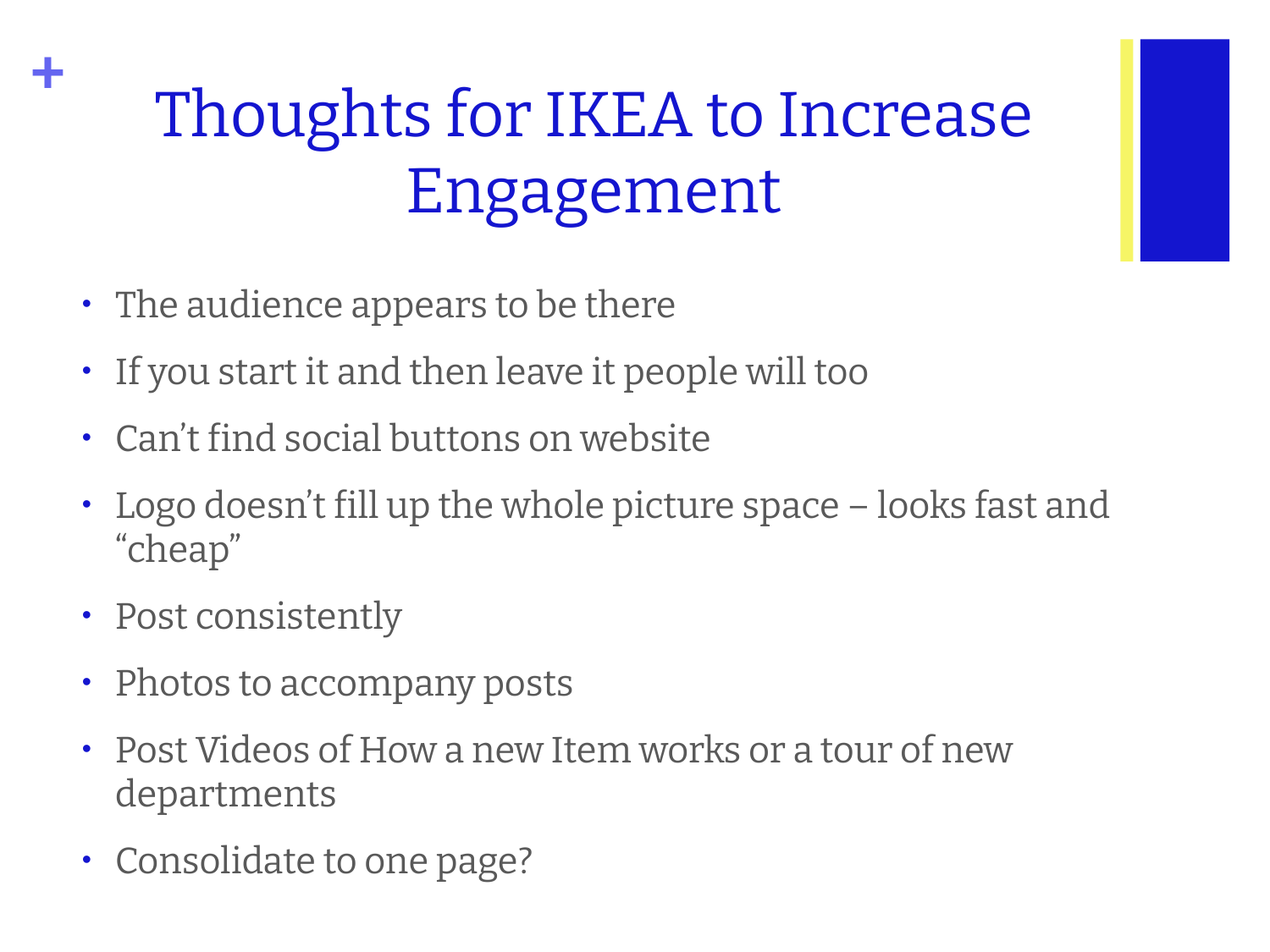

# Thoughts for IKEA to Increase Engagement
The audience appears to be there
If you start it and then leave it people will too
Can’t find social buttons on website
Logo doesn’t fill up the whole picture space – looks fast and “cheap”
Post consistently
Photos to accompany posts
Post Videos of How a new Item works or a tour of new departments
Consolidate to one page?